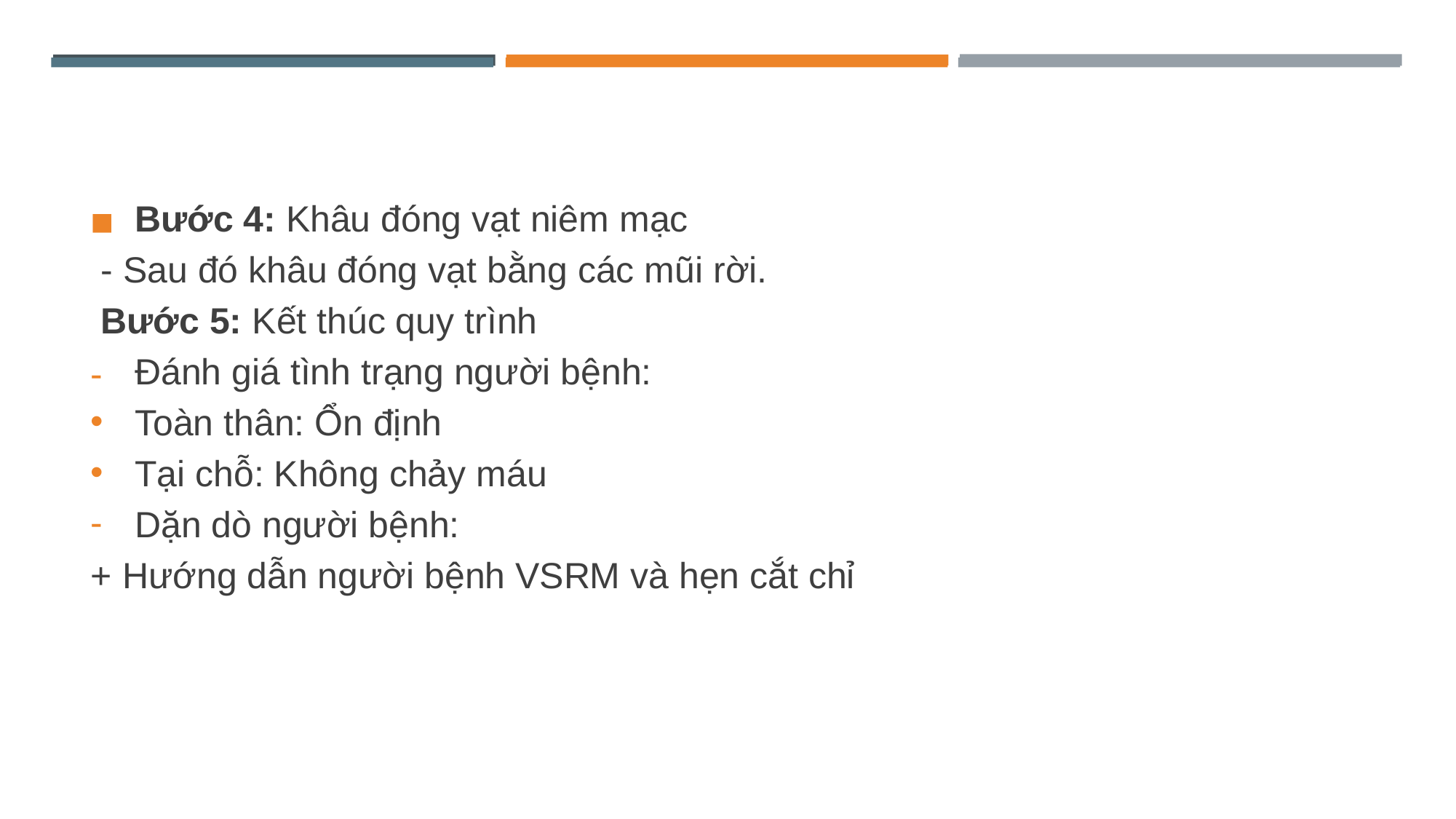

Bước 4: Khâu đóng vạt niêm mạc
 - Sau đó khâu đóng vạt bằng các mũi rời.
 Bước 5: Kết thúc quy trình
Đánh giá tình trạng người bệnh:
Toàn thân: Ổn định
Tại chỗ: Không chảy máu
Dặn dò người bệnh:
+ Hướng dẫn người bệnh VSRM và hẹn cắt chỉ